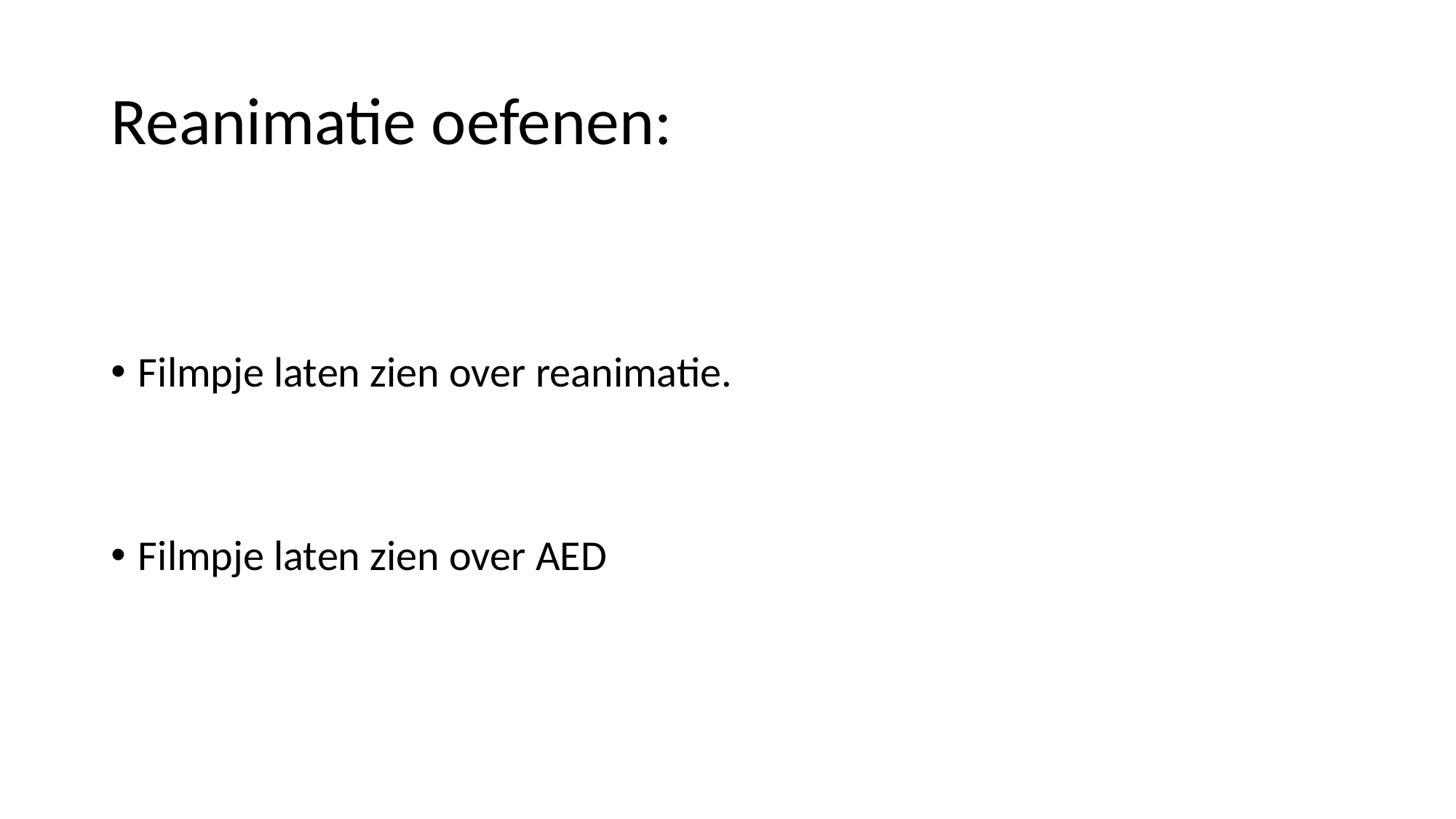

# Reanimatie oefenen:

Filmpje laten zien over reanimatie.

Filmpje laten zien over AED